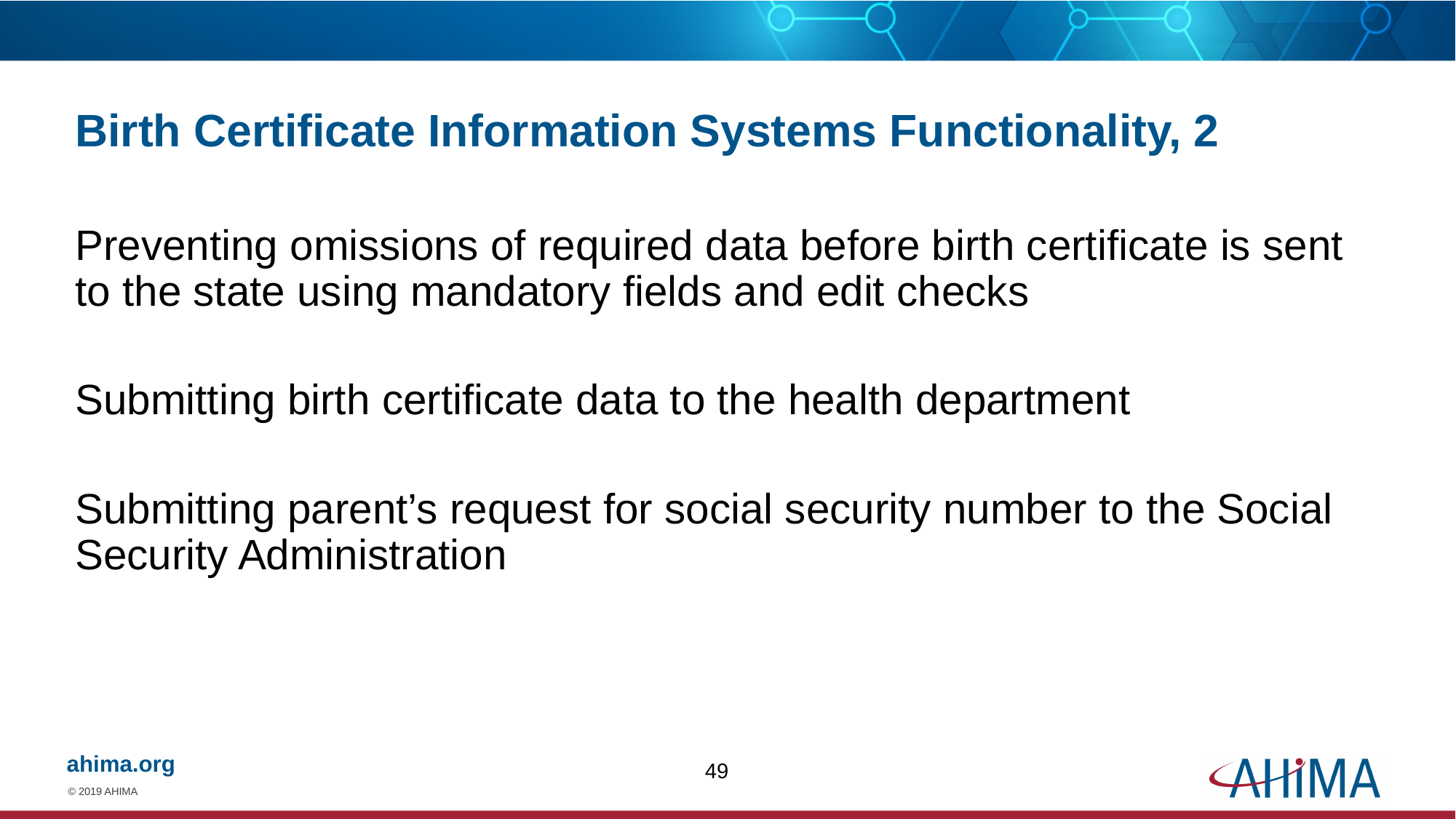

# Birth Certificate Information Systems Functionality, 2
Preventing omissions of required data before birth certificate is sent to the state using mandatory fields and edit checks

Submitting birth certificate data to the health department

Submitting parent’s request for social security number to the Social Security Administration